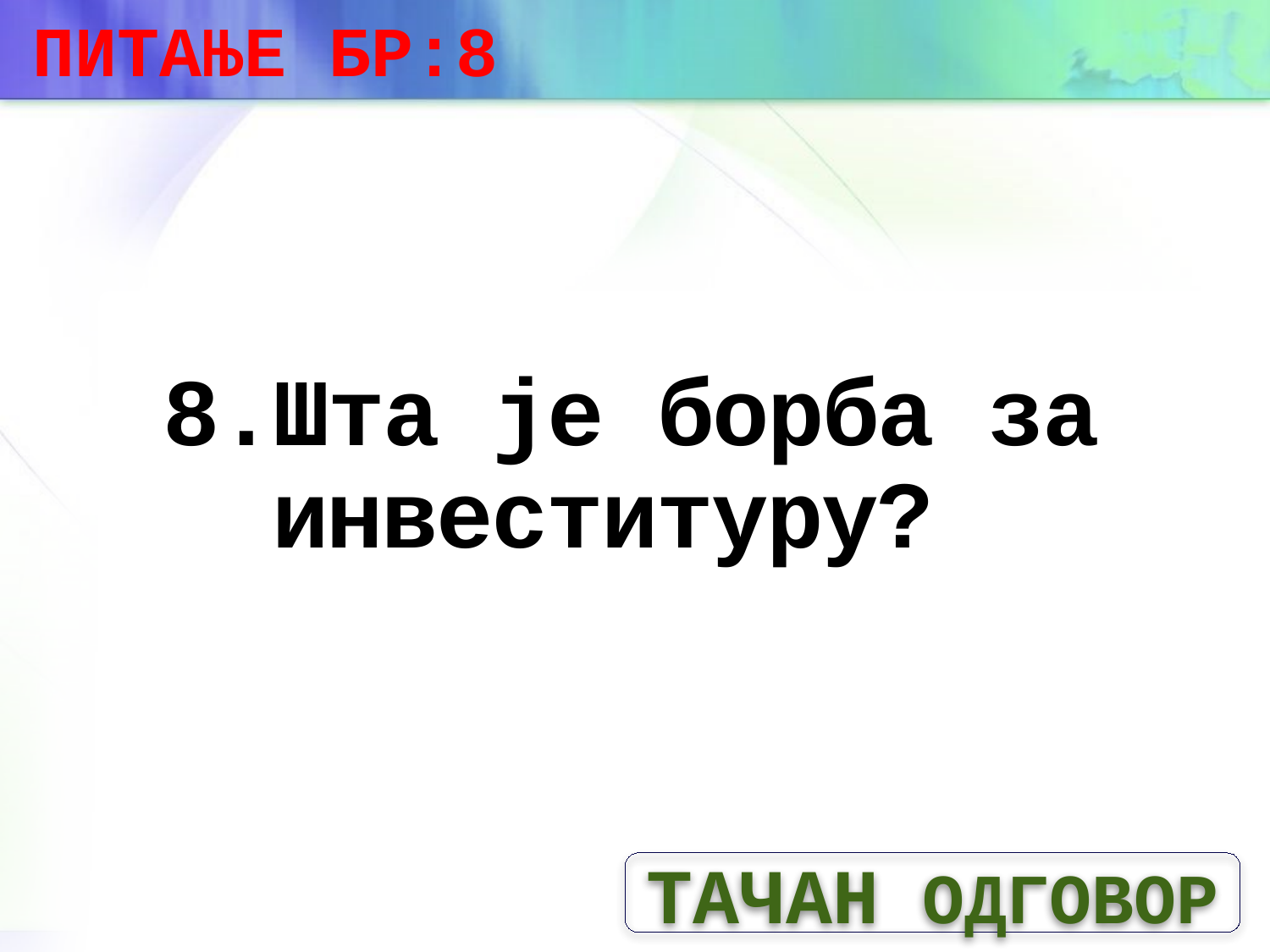

ПИТАЊЕ БР:8
# 8.Шта је борба за инвеституру?
ТАЧАН ОДГОВОР